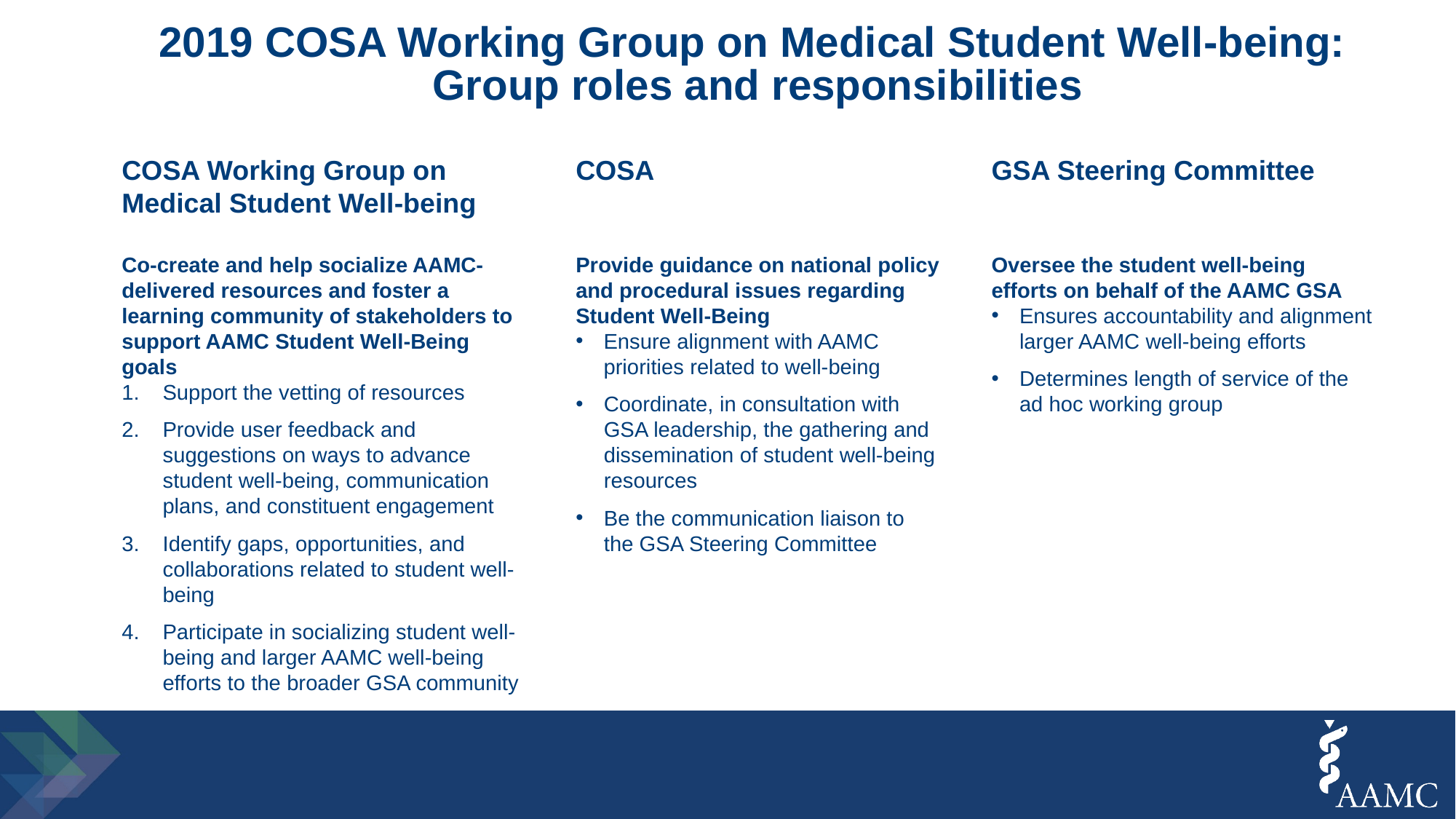

# 2019 COSA Working Group on Medical Student Well-being: Group roles and responsibilities
COSA Working Group on Medical Student Well-being

Co-create and help socialize AAMC-delivered resources and foster a learning community of stakeholders to support AAMC Student Well-Being goals
Support the vetting of resources
Provide user feedback and suggestions on ways to advance student well-being, communication plans, and constituent engagement
Identify gaps, opportunities, and collaborations related to student well-being
Participate in socializing student well-being and larger AAMC well-being efforts to the broader GSA community
COSA

Provide guidance on national policy and procedural issues regarding Student Well-Being
Ensure alignment with AAMC priorities related to well-being
Coordinate, in consultation with GSA leadership, the gathering and dissemination of student well-being resources
Be the communication liaison to the GSA Steering Committee

GSA Steering Committee

Oversee the student well-being efforts on behalf of the AAMC GSA
Ensures accountability and alignment larger AAMC well-being efforts
Determines length of service of the ad hoc working group